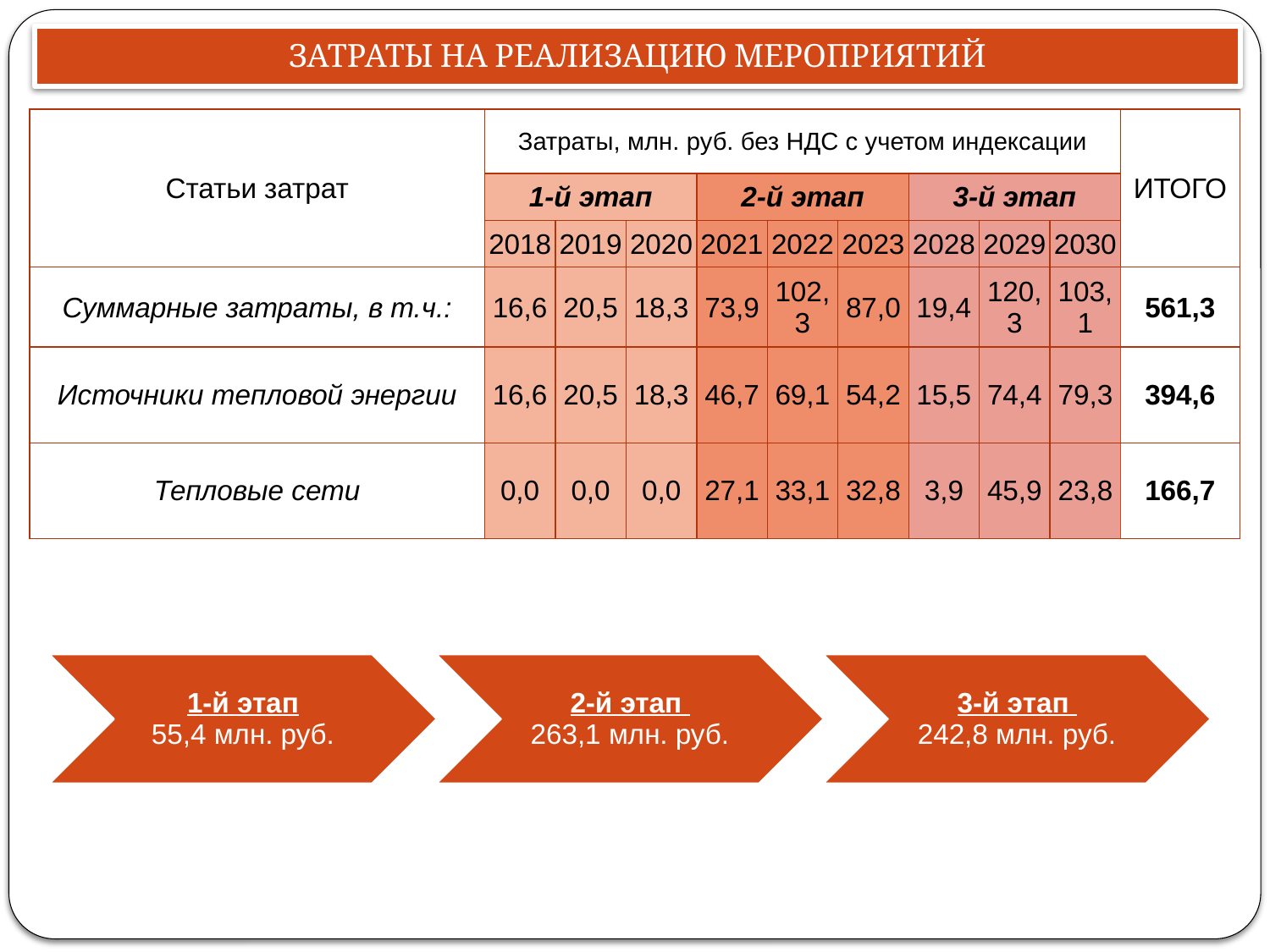

# ЗАТРАТЫ НА РЕАЛИЗАЦИЮ МЕРОПРИЯТИЙ
| Статьи затрат | Затраты, млн. руб. без НДС с учетом индексации |  |  |  |  |  |  |  |  | ИТОГО |
| --- | --- | --- | --- | --- | --- | --- | --- | --- | --- | --- |
|  | 1-й этап |  |  | 2-й этап |  |  | 3-й этап |  |  |  |
|  | 2018 | 2019 | 2020 | 2021 | 2022 | 2023 | 2028 | 2029 | 2030 |  |
| Суммарные затраты, в т.ч.: | 16,6 | 20,5 | 18,3 | 73,9 | 102,3 | 87,0 | 19,4 | 120,3 | 103,1 | 561,3 |
| Источники тепловой энергии | 16,6 | 20,5 | 18,3 | 46,7 | 69,1 | 54,2 | 15,5 | 74,4 | 79,3 | 394,6 |
| Тепловые сети | 0,0 | 0,0 | 0,0 | 27,1 | 33,1 | 32,8 | 3,9 | 45,9 | 23,8 | 166,7 |
1-й этап
55,4 млн. руб.
2-й этап
263,1 млн. руб.
3-й этап
242,8 млн. руб.